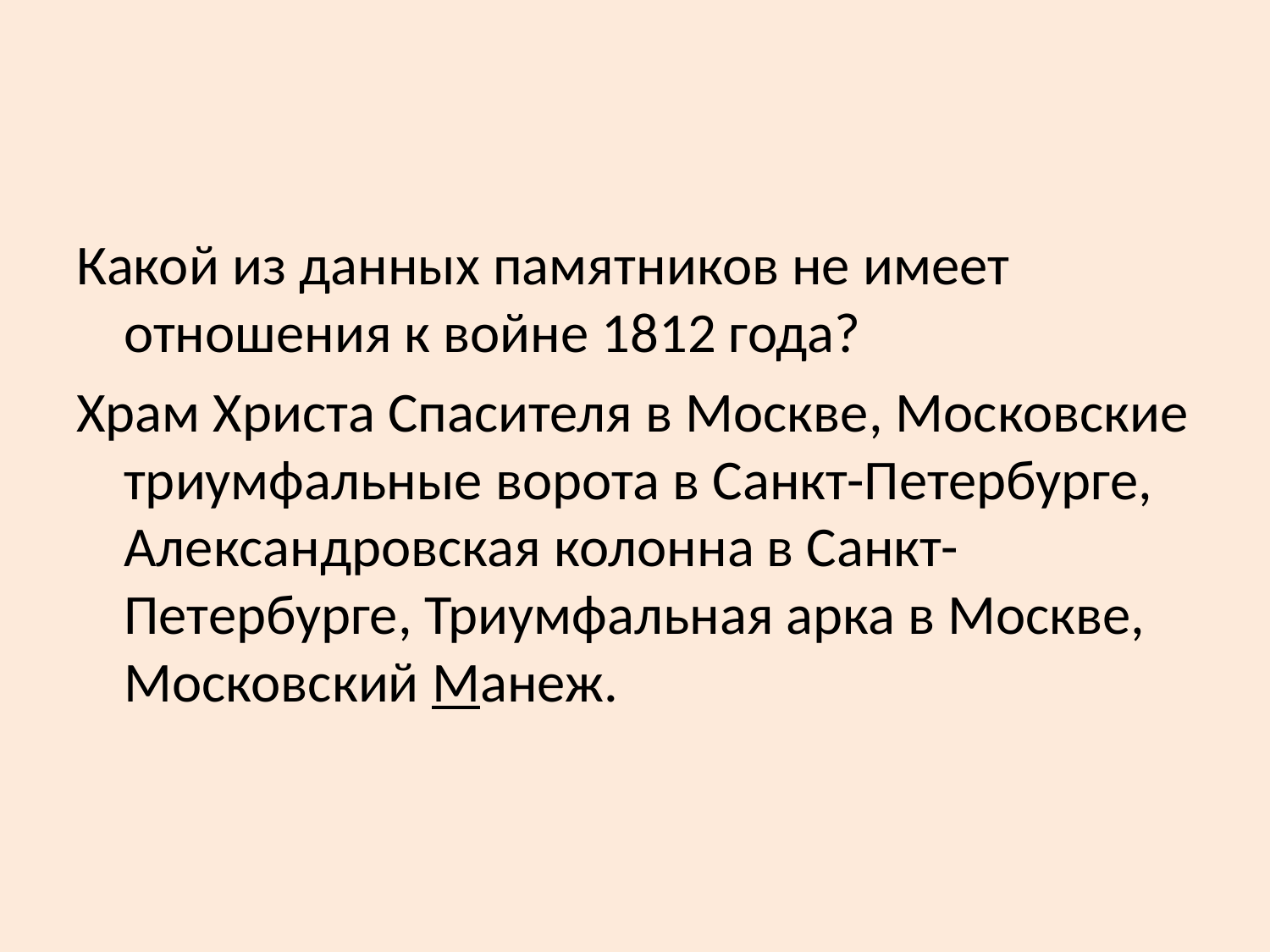

Какой из данных памятников не имеет отношения к войне 1812 года?
Храм Христа Спасителя в Москве, Московские триумфальные ворота в Санкт-Петербурге, Александровская колонна в Санкт-Петербурге, Триумфальная арка в Москве, Московский Манеж.